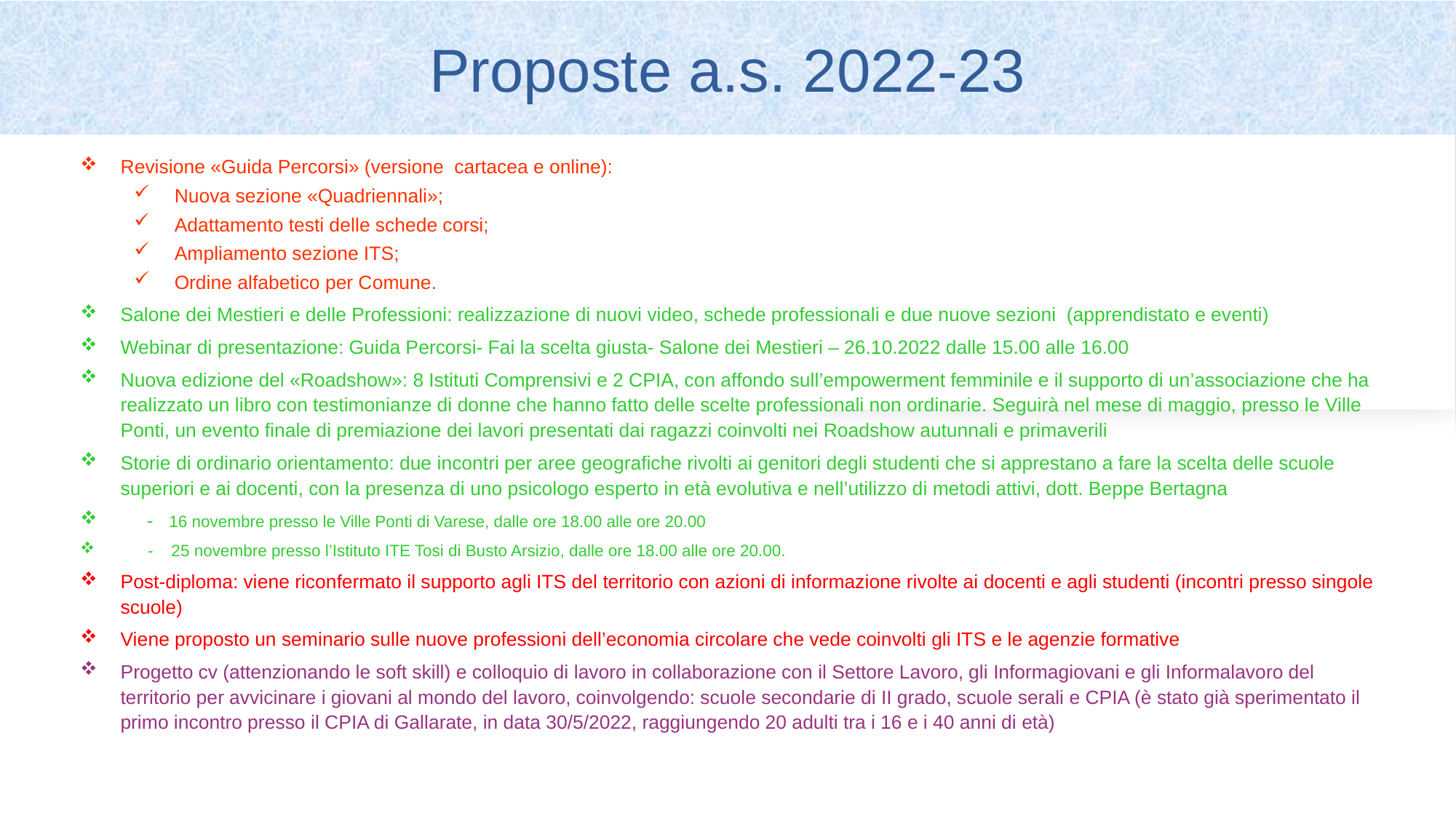

# Proposte a.s. 2022-23
Revisione «Guida Percorsi» (versione  cartacea e online):
Nuova sezione «Quadriennali»;
Adattamento testi delle schede corsi;
Ampliamento sezione ITS;
Ordine alfabetico per Comune.
Salone dei Mestieri e delle Professioni: realizzazione di nuovi video, schede professionali e due nuove sezioni  (apprendistato e eventi)
Webinar di presentazione: Guida Percorsi- Fai la scelta giusta- Salone dei Mestieri – 26.10.2022 dalle 15.00 alle 16.00
Nuova edizione del «Roadshow»: 8 Istituti Comprensivi e 2 CPIA, con affondo sull’empowerment femminile e il supporto di un’associazione che ha realizzato un libro con testimonianze di donne che hanno fatto delle scelte professionali non ordinarie. Seguirà nel mese di maggio, presso le Ville Ponti, un evento finale di premiazione dei lavori presentati dai ragazzi coinvolti nei Roadshow autunnali e primaverili
Storie di ordinario orientamento: due incontri per aree geografiche rivolti ai genitori degli studenti che si apprestano a fare la scelta delle scuole superiori e ai docenti, con la presenza di uno psicologo esperto in età evolutiva e nell’utilizzo di metodi attivi, dott. Beppe Bertagna
     -   16 novembre presso le Ville Ponti di Varese, dalle ore 18.00 alle ore 20.00
      -    25 novembre presso l’Istituto ITE Tosi di Busto Arsizio, dalle ore 18.00 alle ore 20.00.
Post-diploma: viene riconfermato il supporto agli ITS del territorio con azioni di informazione rivolte ai docenti e agli studenti (incontri presso singole scuole)
Viene proposto un seminario sulle nuove professioni dell’economia circolare che vede coinvolti gli ITS e le agenzie formative
Progetto cv (attenzionando le soft skill) e colloquio di lavoro in collaborazione con il Settore Lavoro, gli Informagiovani e gli Informalavoro del territorio per avvicinare i giovani al mondo del lavoro, coinvolgendo: scuole secondarie di II grado, scuole serali e CPIA (è stato già sperimentato il primo incontro presso il CPIA di Gallarate, in data 30/5/2022, raggiungendo 20 adulti tra i 16 e i 40 anni di età)